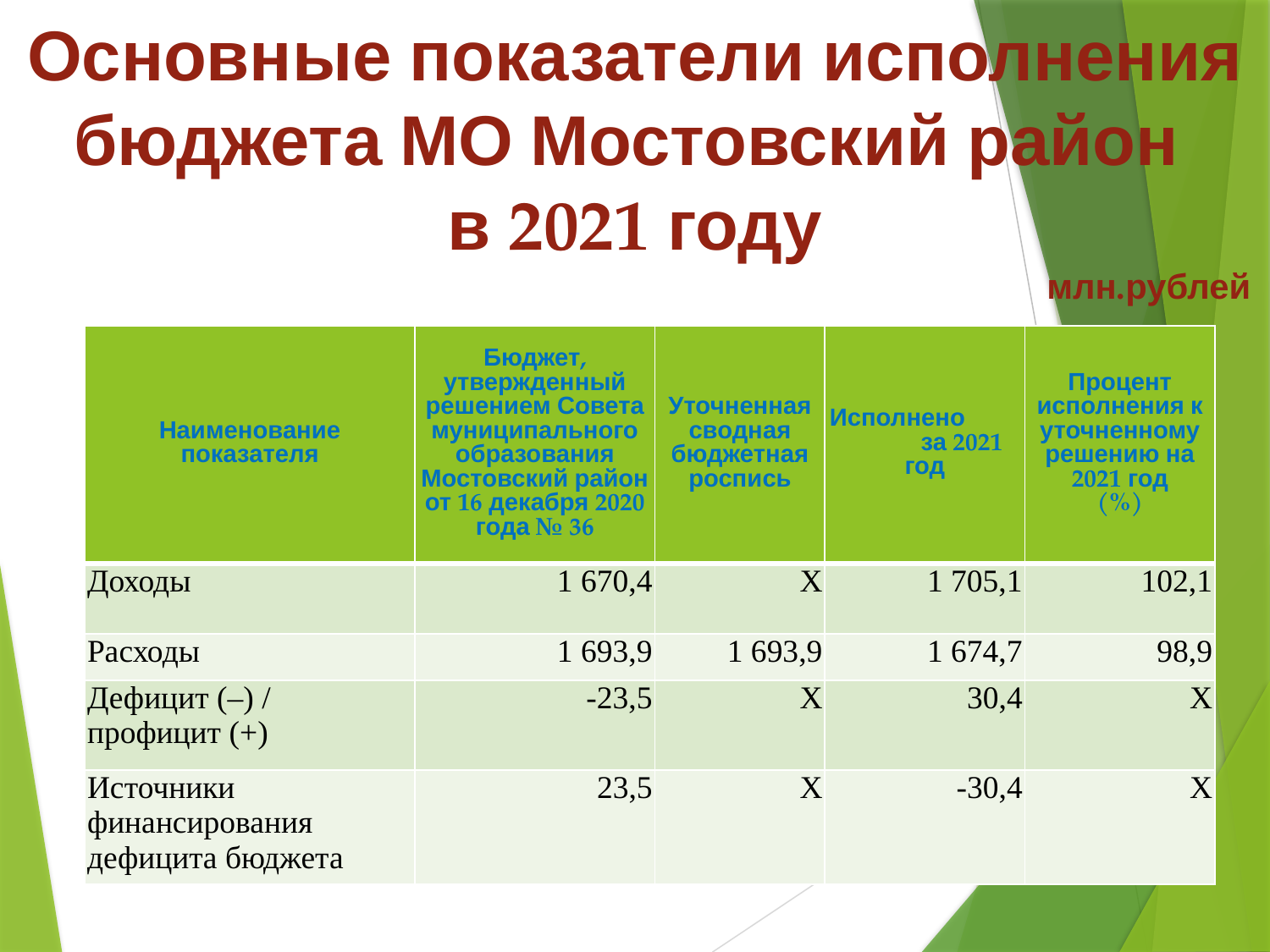

Основные показатели исполнения бюджета МО Мостовский район
в 2021 году
млн.рублей
| Наименование показателя | Бюджет, утвержденный решением Совета муниципального образования Мостовский район от 16 декабря 2020 года № 36 | Уточненная сводная бюджетная роспись | Исполнено за 2021 год | Процент исполнения к уточненному решению на 2021 год (%) |
| --- | --- | --- | --- | --- |
| Доходы | 1 670,4 | Х | 1 705,1 | 102,1 |
| Расходы | 1 693,9 | 1 693,9 | 1 674,7 | 98,9 |
| Дефицит (–) / профицит (+) | -23,5 | Х | 30,4 | Х |
| Источники финансирования дефицита бюджета | 23,5 | Х | -30,4 | Х |